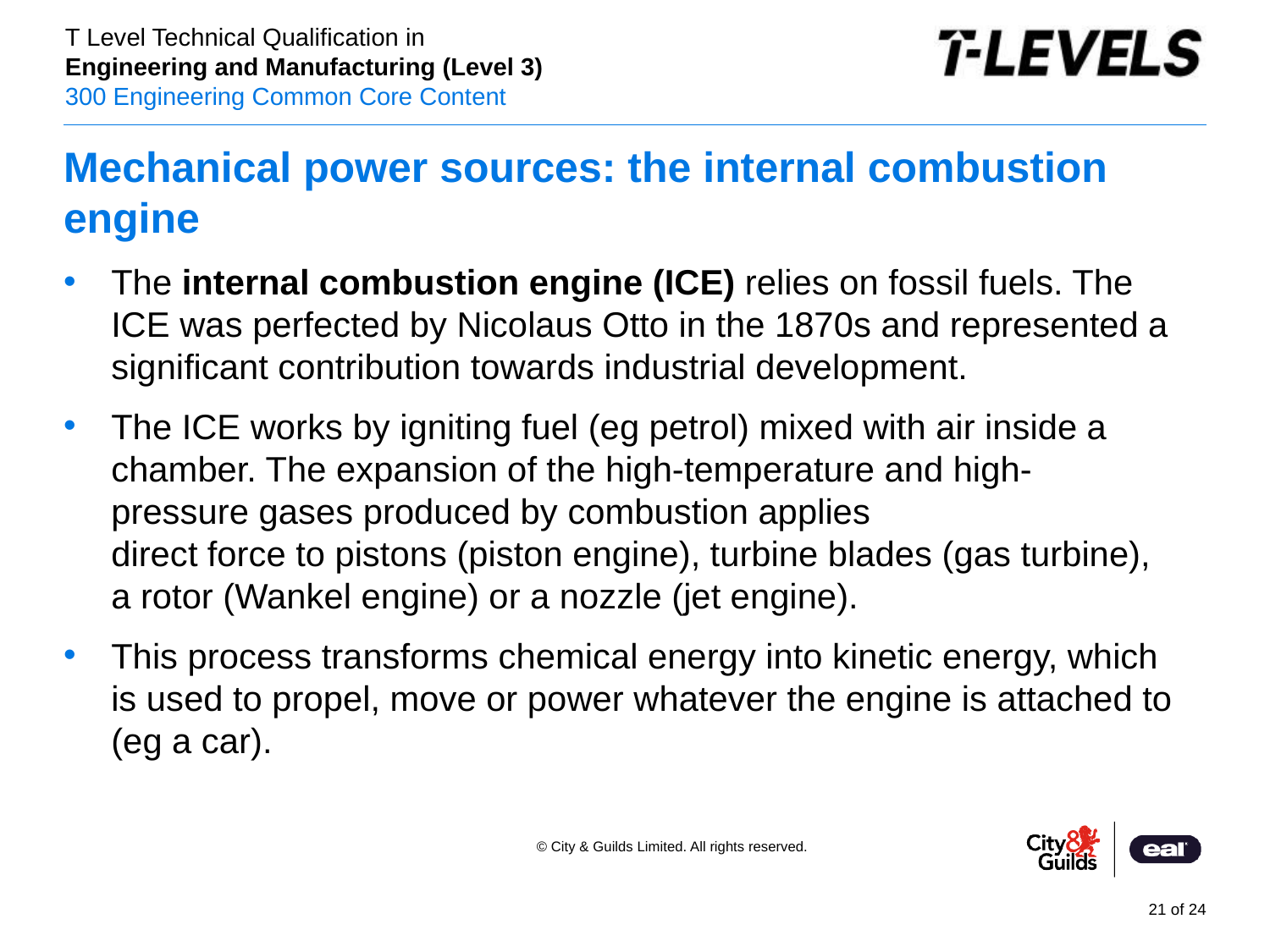

# Mechanical power sources: the internal combustion engine
The internal combustion engine (ICE) relies on fossil fuels. The ICE was perfected by Nicolaus Otto in the 1870s and represented a significant contribution towards industrial development.
The ICE works by igniting fuel (eg petrol) mixed with air inside a chamber. The expansion of the high-temperature and high-pressure gases produced by combustion applies direct force to pistons (piston engine), turbine blades (gas turbine), a rotor (Wankel engine) or a nozzle (jet engine).
This process transforms chemical energy into kinetic energy, which is used to propel, move or power whatever the engine is attached to (eg a car).